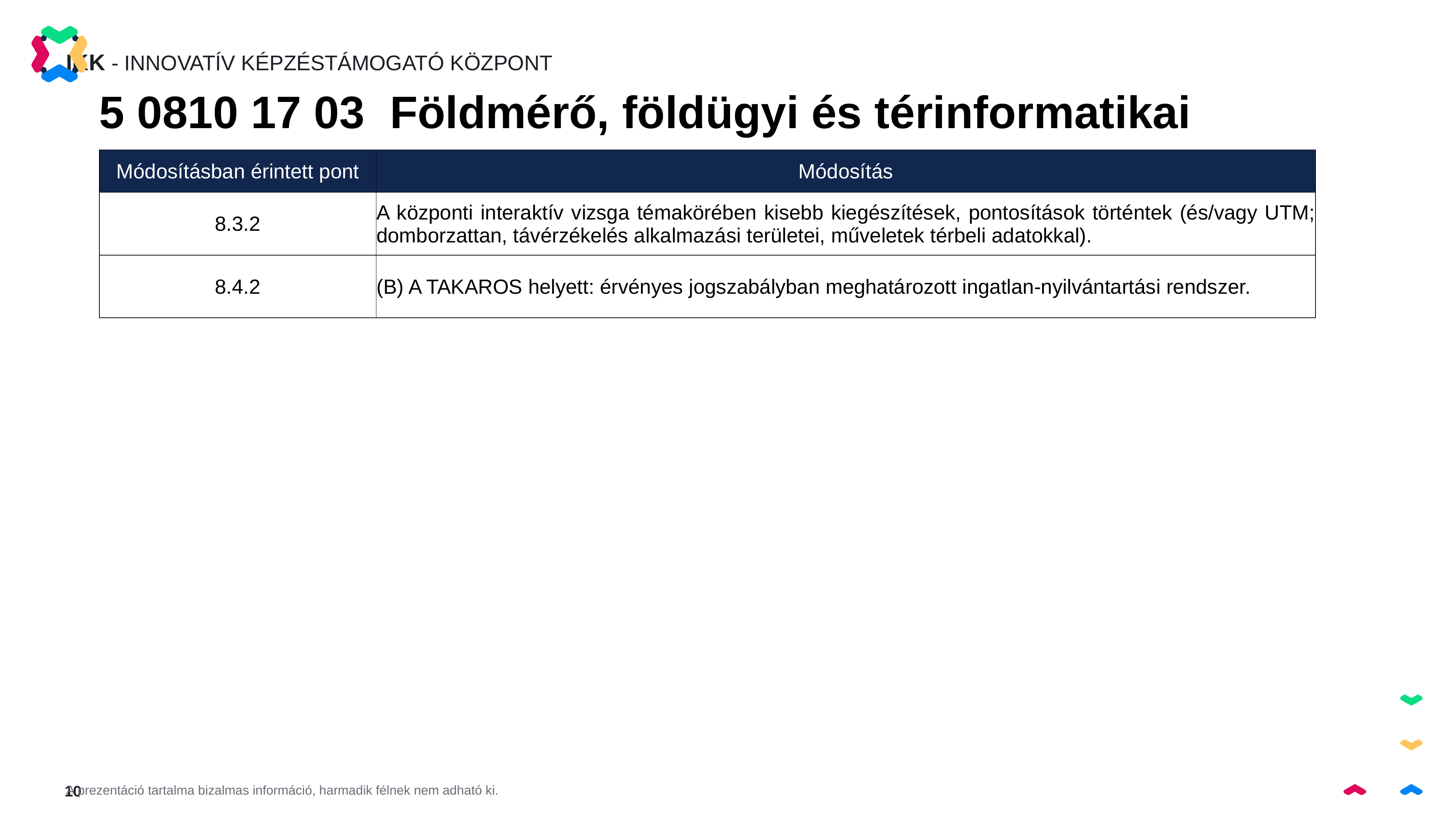

5 0810 17 03  Földmérő, földügyi és térinformatikai technikus
| Módosításban érintett pont | Módosítás |
| --- | --- |
| 8.3.2 | A központi interaktív vizsga témakörében kisebb kiegészítések, pontosítások történtek (és/vagy UTM; domborzattan, távérzékelés alkalmazási területei, műveletek térbeli adatokkal). |
| 8.4.2 | (B) A TAKAROS helyett: érvényes jogszabályban meghatározott ingatlan-nyilvántartási rendszer. |